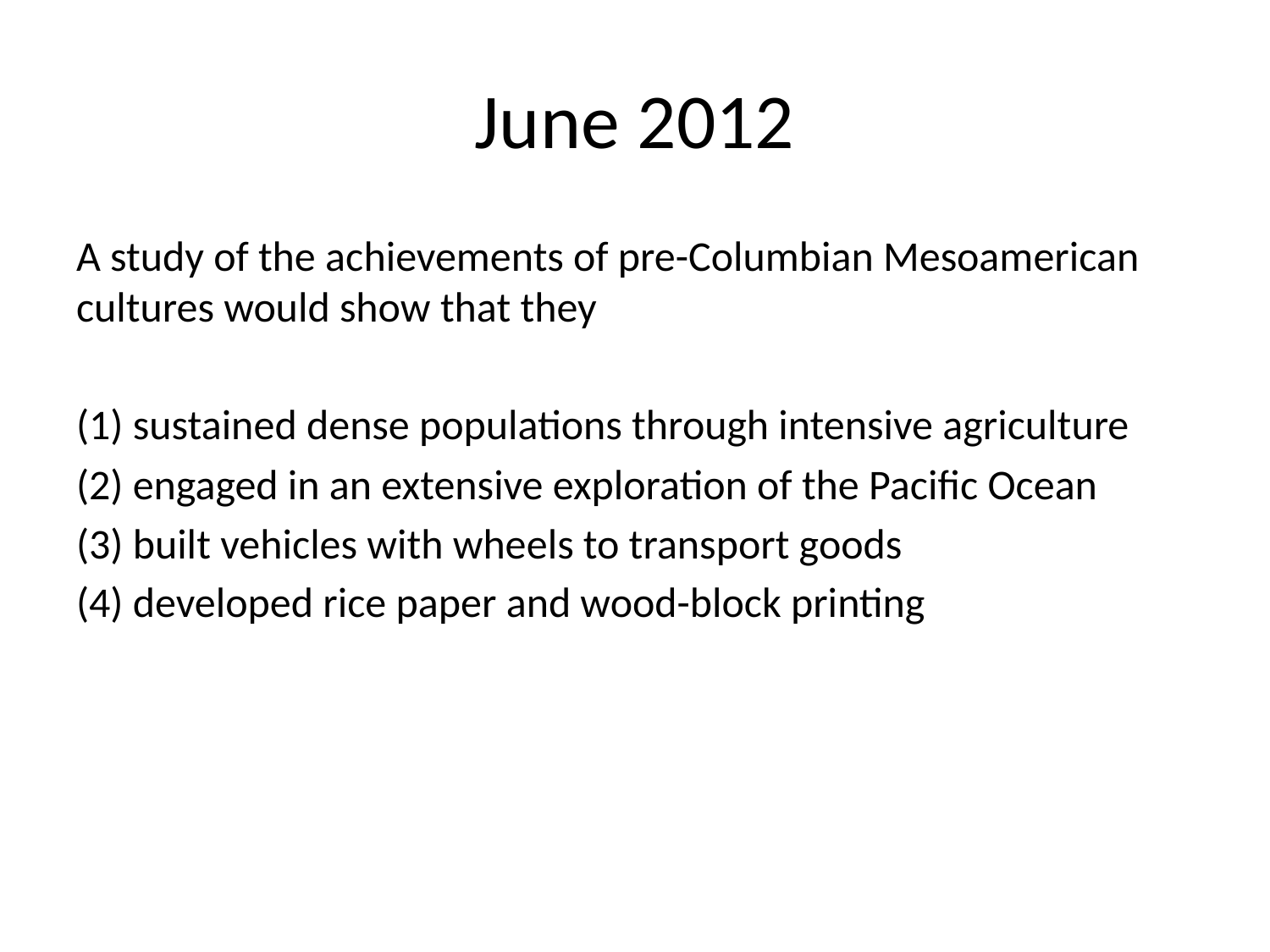

# June 2012
A study of the achievements of pre-Columbian Mesoamerican cultures would show that they

(1) sustained dense populations through intensive agriculture
(2) engaged in an extensive exploration of the Pacific Ocean
(3) built vehicles with wheels to transport goods
(4) developed rice paper and wood-block printing